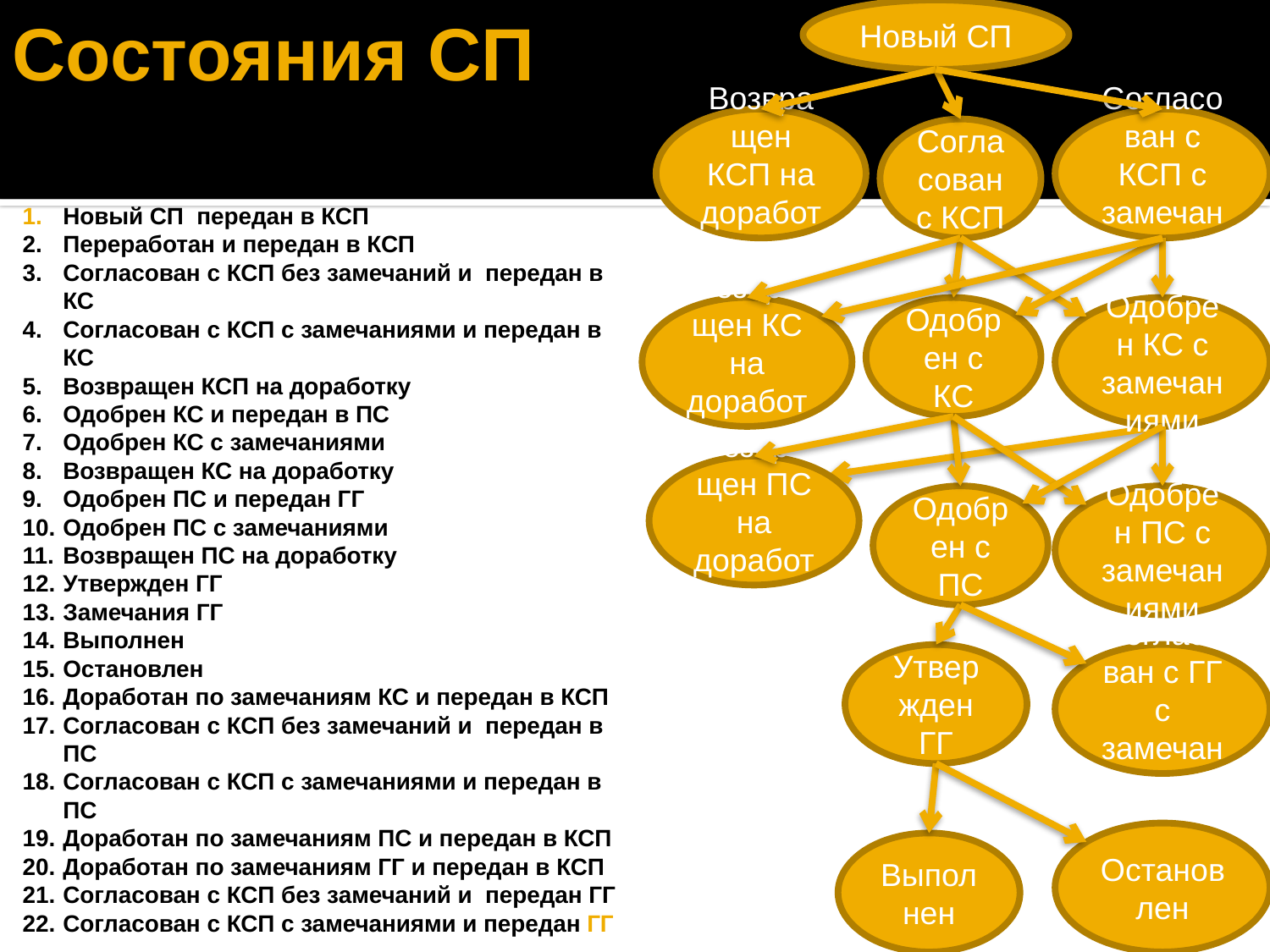

Состояния СП

Новый СП
Возвращен КСП на доработку
Согласован с КСП с замечаниями
Согласован с КСП
1.	Новый СП  передан в КСП
2.	Переработан и передан в КСП
3.	Согласован с КСП без замечаний и  передан в КС
4.	Согласован с КСП с замечаниями и передан в КС
5.	Возвращен КСП на доработку
6.	Одобрен КС и передан в ПС
7.	Одобрен КС с замечаниями
8.	Возвращен КС на доработку
9.	Одобрен ПС и передан ГГ
10.	Одобрен ПС с замечаниями
11.	Возвращен ПС на доработку
12.	Утвержден ГГ
13.	Замечания ГГ
14.	Выполнен
15.	Остановлен
16.	Доработан по замечаниям КС и передан в КСП
17.	Согласован с КСП без замечаний и  передан в ПС
18.	Согласован с КСП с замечаниями и передан в ПС
19.	Доработан по замечаниям ПС и передан в КСП
20.	Доработан по замечаниям ГГ и передан в КСП
21.	Согласован с КСП без замечаний и  передан ГГ
22.	Согласован с КСП с замечаниями и передан ГГ

Возвращен КС на доработку
Одобрен с КС
Одобрен КС с замечаниями
Возвращен ПС на доработку
Одобрен с ПС
Одобрен ПС с замечаниями
Утвержден ГГ
Согласован с ГГ с замечаниями
Остановлен
Выполнен